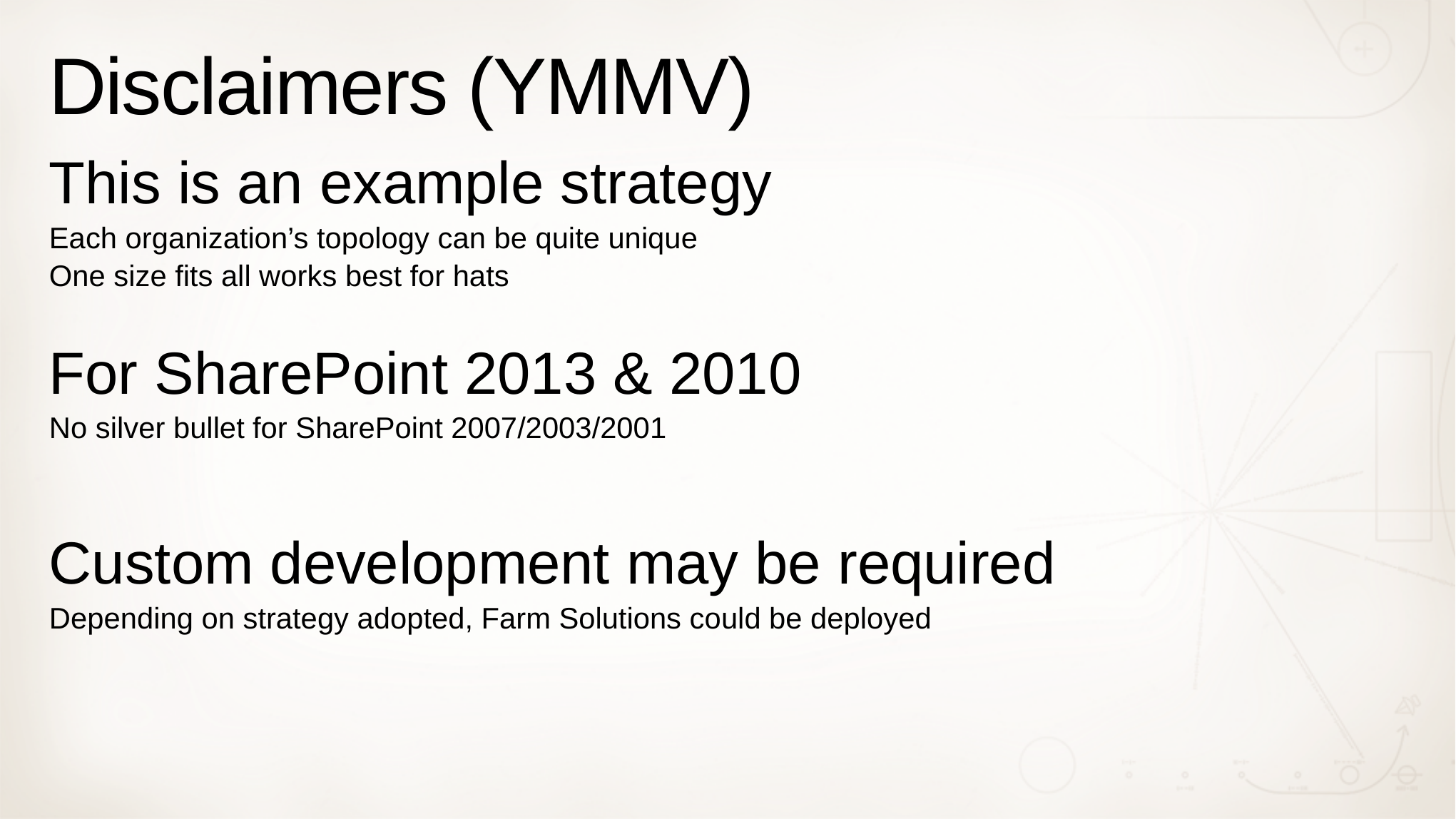

# Disclaimers (YMMV)
This is an example strategy
Each organization’s topology can be quite unique
One size fits all works best for hats

For SharePoint 2013 & 2010
No silver bullet for SharePoint 2007/2003/2001

Custom development may be required
Depending on strategy adopted, Farm Solutions could be deployed